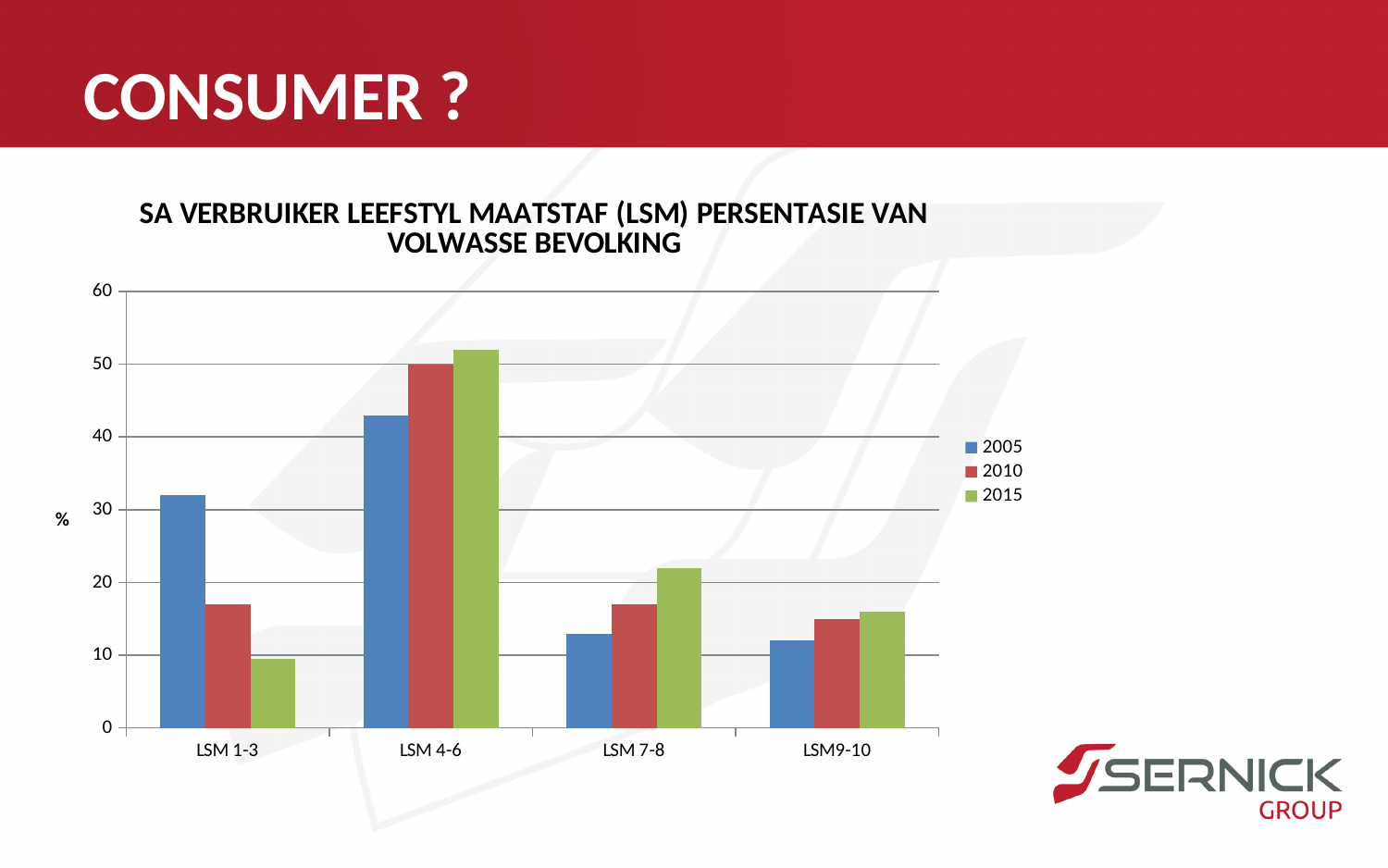

# CONSUMER ?

### Chart: SA VERBRUIKER LEEFSTYL MAATSTAF (LSM) PERSENTASIE VAN VOLWASSE BEVOLKING

| Category | 2005 | 2010 | 2015 |
|---|---|---|---|
| LSM 1-3 | 32.0 | 17.0 | 9.5 |
| LSM 4-6 | 43.0 | 50.0 | 52.0 |
| LSM 7-8 | 13.0 | 17.0 | 22.0 |
| LSM9-10 | 12.0 | 15.0 | 16.0 |